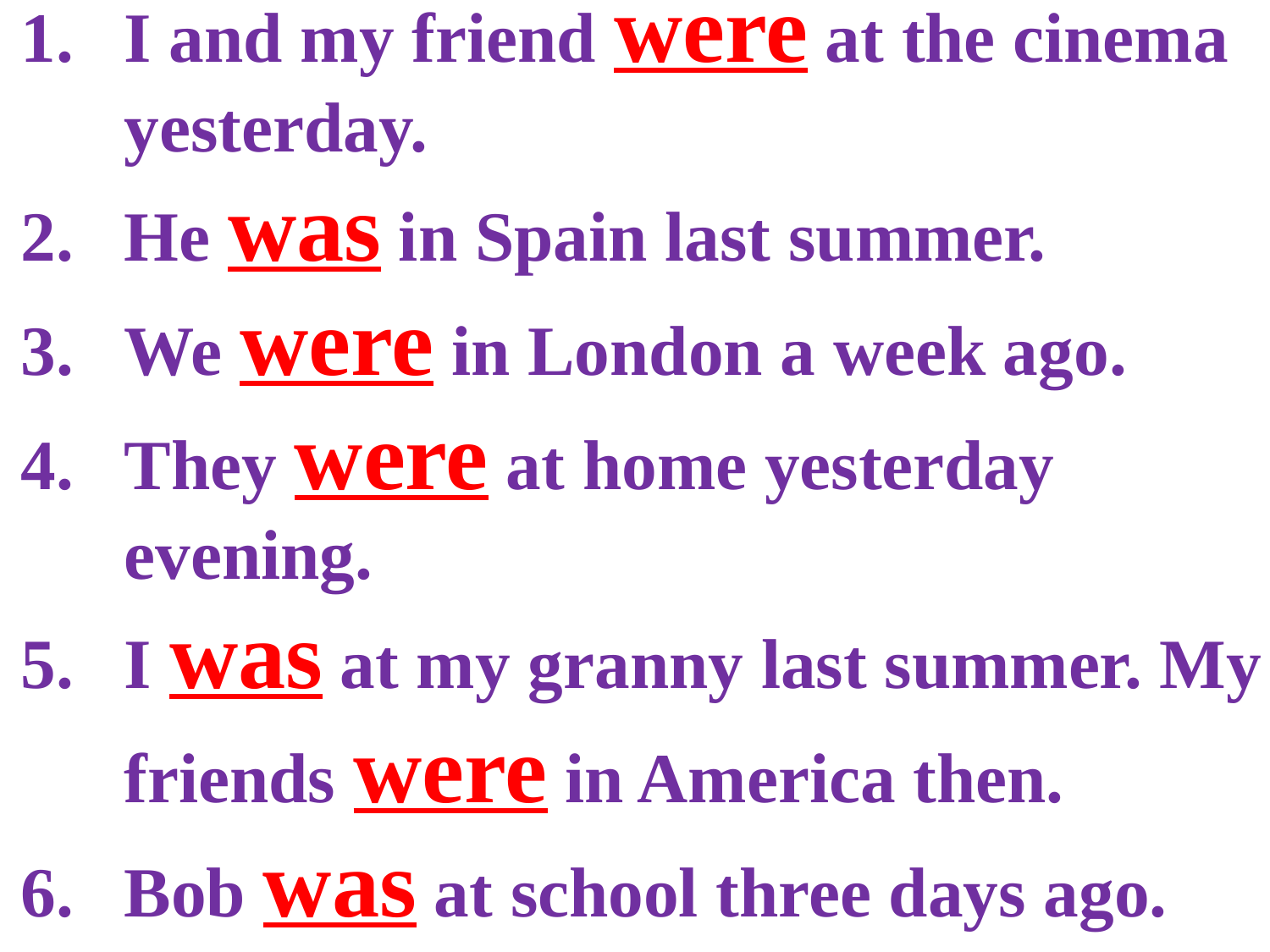

I and my friend were at the cinema yesterday.
He was in Spain last summer.
We were in London a week ago.
They were at home yesterday evening.
I was at my granny last summer. My friends were in America then.
Bob was at school three days ago.